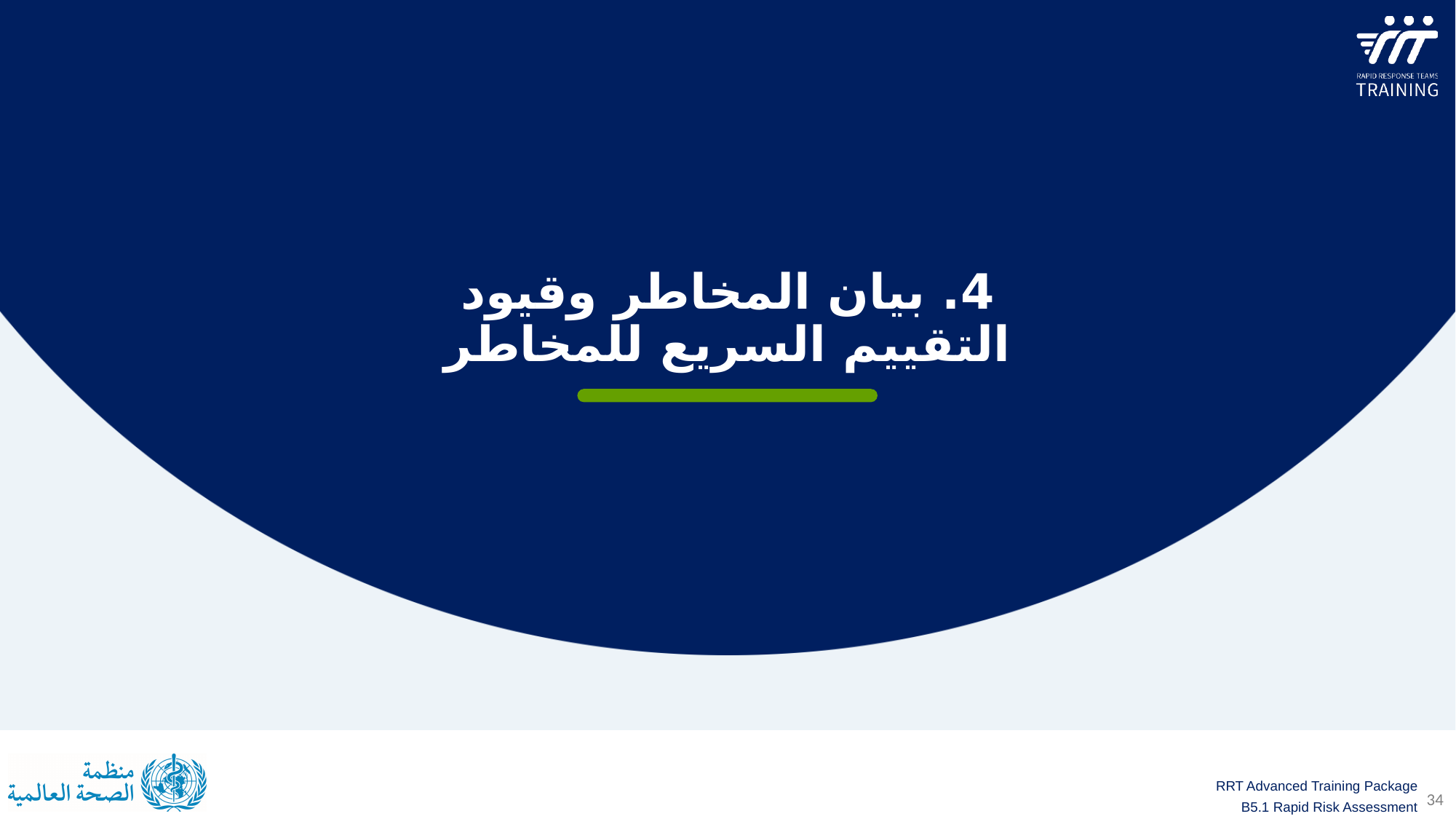

4. بيان المخاطر وقيود التقييم السريع للمخاطر